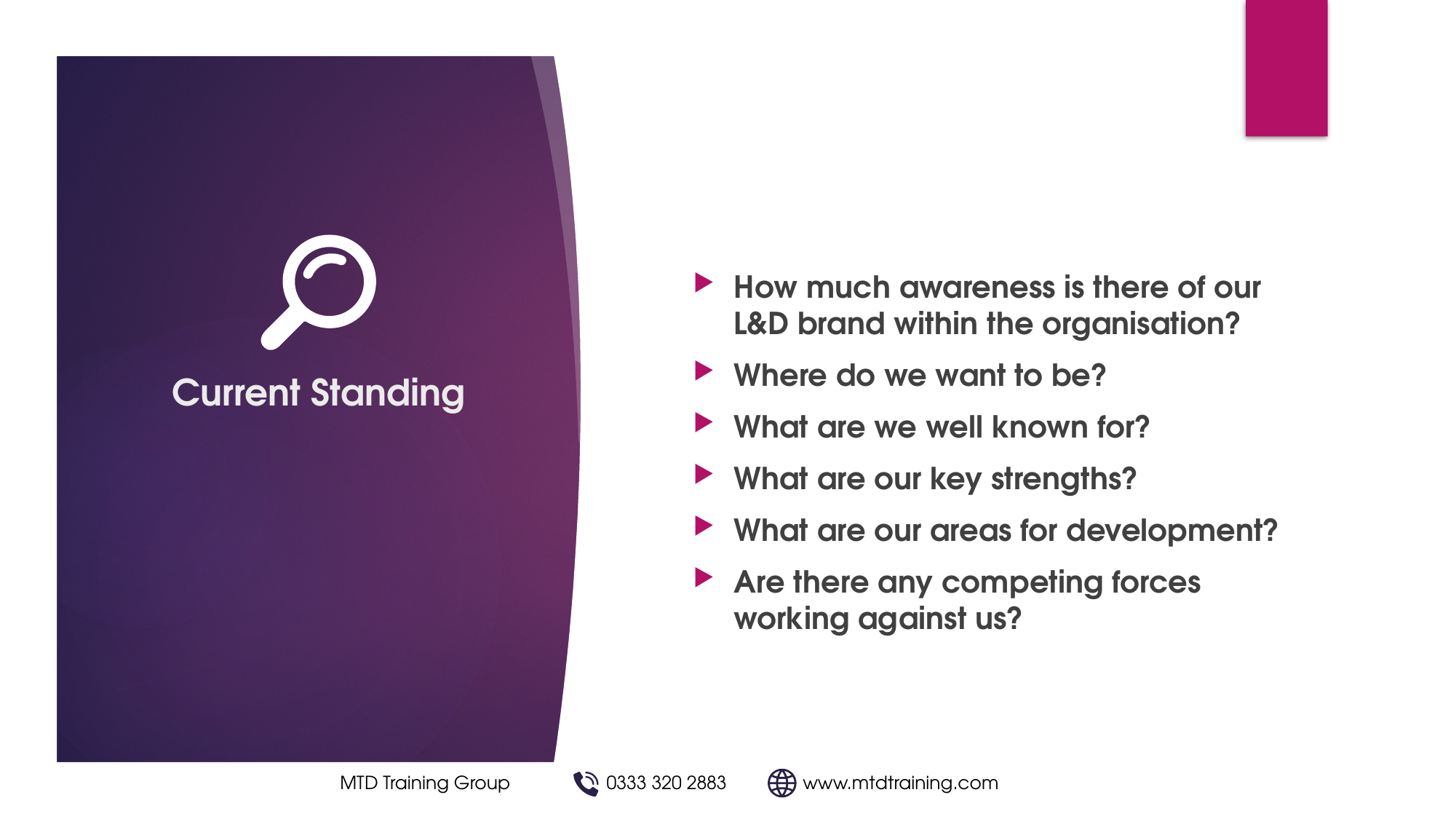

# Current Standing

How much awareness is there of our L&D brand within the organisation?
Where do we want to be?
What are we well known for?
What are our key strengths?
What are our areas for development?
Are there any competing forces working against us?